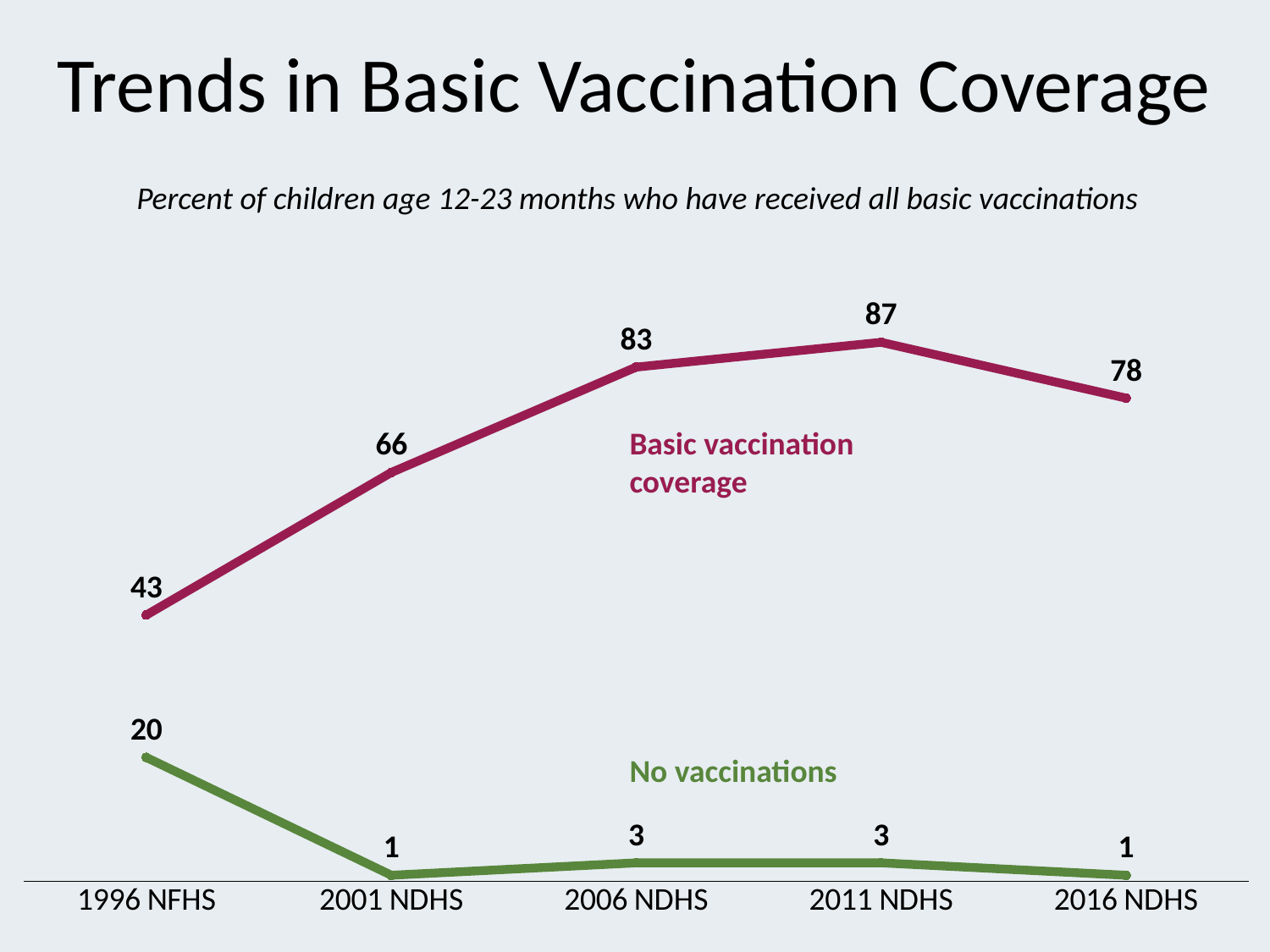

# Trends in Basic Vaccination Coverage
Percent of children age 12-23 months who have received all basic vaccinations

### Chart

| Category | Basic vaccination coverage | No vaccinations |
|---|---|---|
| 1996 NFHS | 43.0 | 20.0 |
| 2001 NDHS | 66.0 | 1.0 |
| 2006 NDHS | 83.0 | 3.0 |
| 2011 NDHS | 87.0 | 3.0 |
| 2016 NDHS | 78.0 | 1.0 |
Basic vaccination coverage
No vaccinations